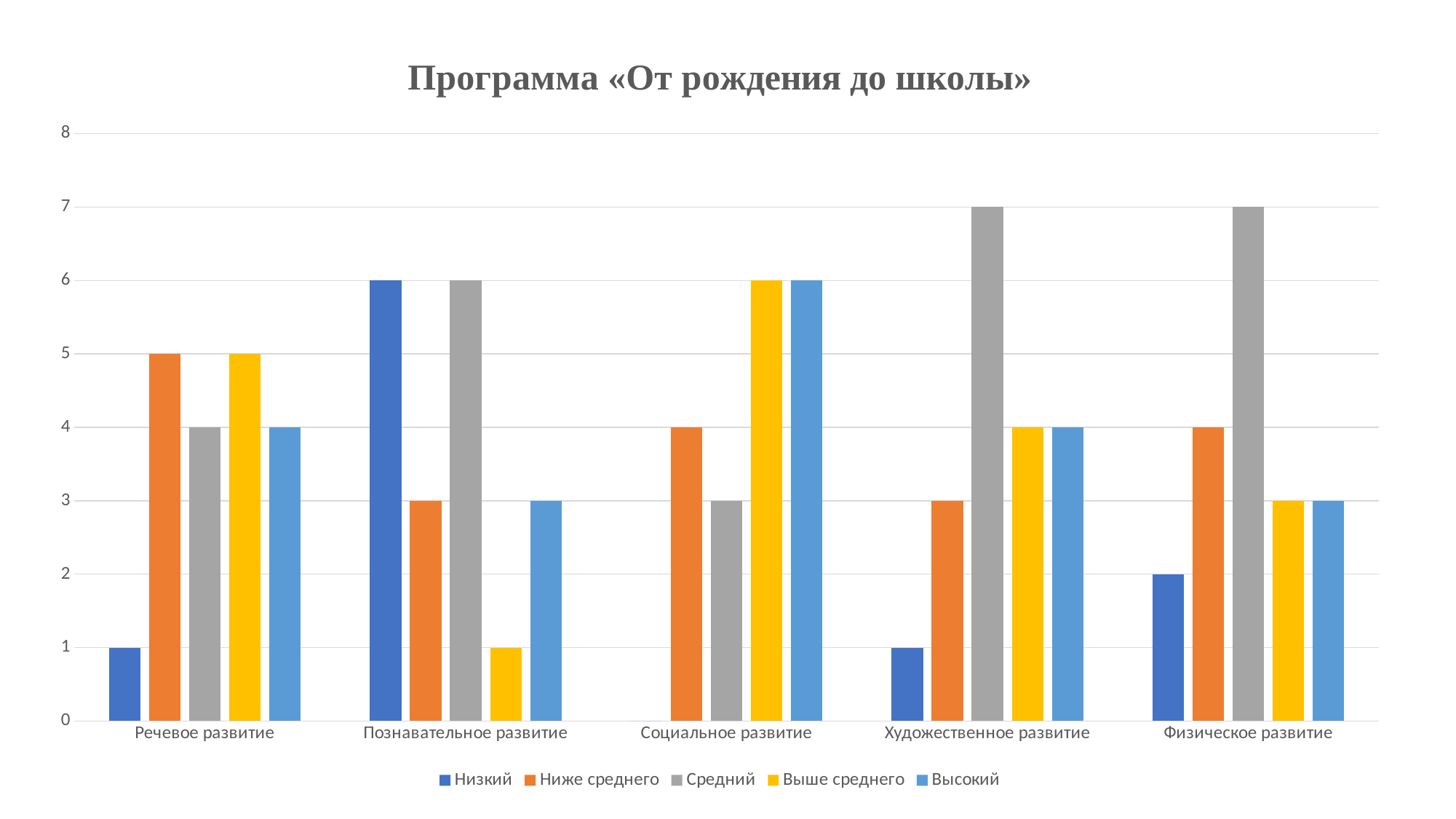

### Chart: Программа «От рождения до школы»

| Category | Низкий | Ниже среднего | Средний | Выше среднего | Высокий |
|---|---|---|---|---|---|
| Речевое развитие | 1.0 | 5.0 | 4.0 | 5.0 | 4.0 |
| Познавательное развитие | 6.0 | 3.0 | 6.0 | 1.0 | 3.0 |
| Социальное развитие | 0.0 | 4.0 | 3.0 | 6.0 | 6.0 |
| Художественное развитие | 1.0 | 3.0 | 7.0 | 4.0 | 4.0 |
| Физическое развитие | 2.0 | 4.0 | 7.0 | 3.0 | 3.0 |